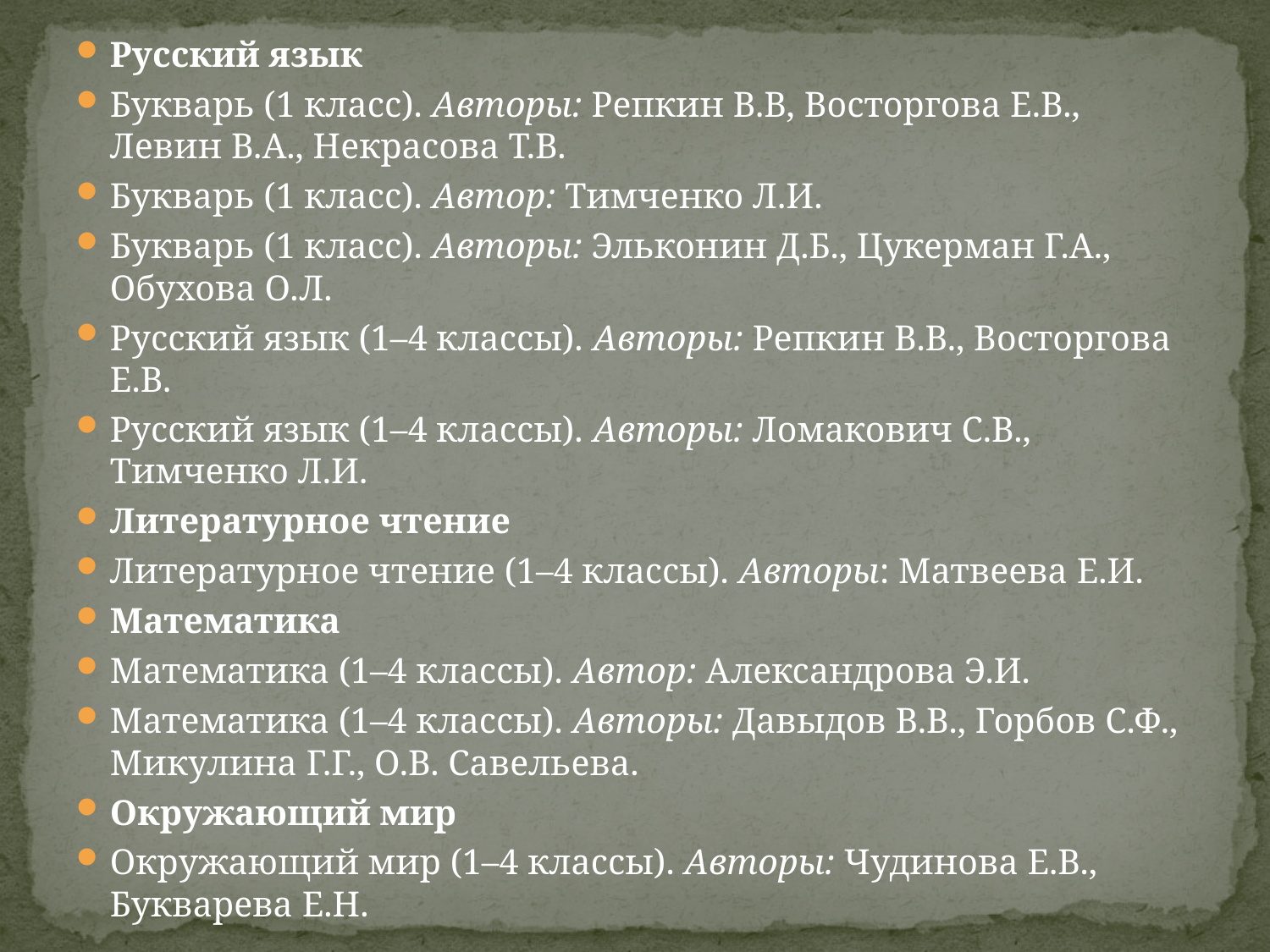

Русский язык
Букварь (1 класс). Авторы: Репкин В.В, Восторгова Е.В., Левин В.А., Некрасова Т.В.
Букварь (1 класс). Автор: Тимченко Л.И.
Букварь (1 класс). Авторы: Эльконин Д.Б., Цукерман Г.А., Обухова О.Л.
Русский язык (1–4 классы). Авторы: Репкин В.В., Восторгова Е.В.
Русский язык (1–4 классы). Авторы: Ломакович С.В., Тимченко Л.И.
Литературное чтение
Литературное чтение (1–4 классы). Авторы: Матвеева Е.И.
Математика
Математика (1–4 классы). Автор: Александрова Э.И.
Математика (1–4 классы). Авторы: Давыдов В.В., Горбов С.Ф., Микулина Г.Г., О.В. Савельева.
Окружающий мир
Окружающий мир (1–4 классы). Авторы: Чудинова Е.В., Букварева Е.Н.